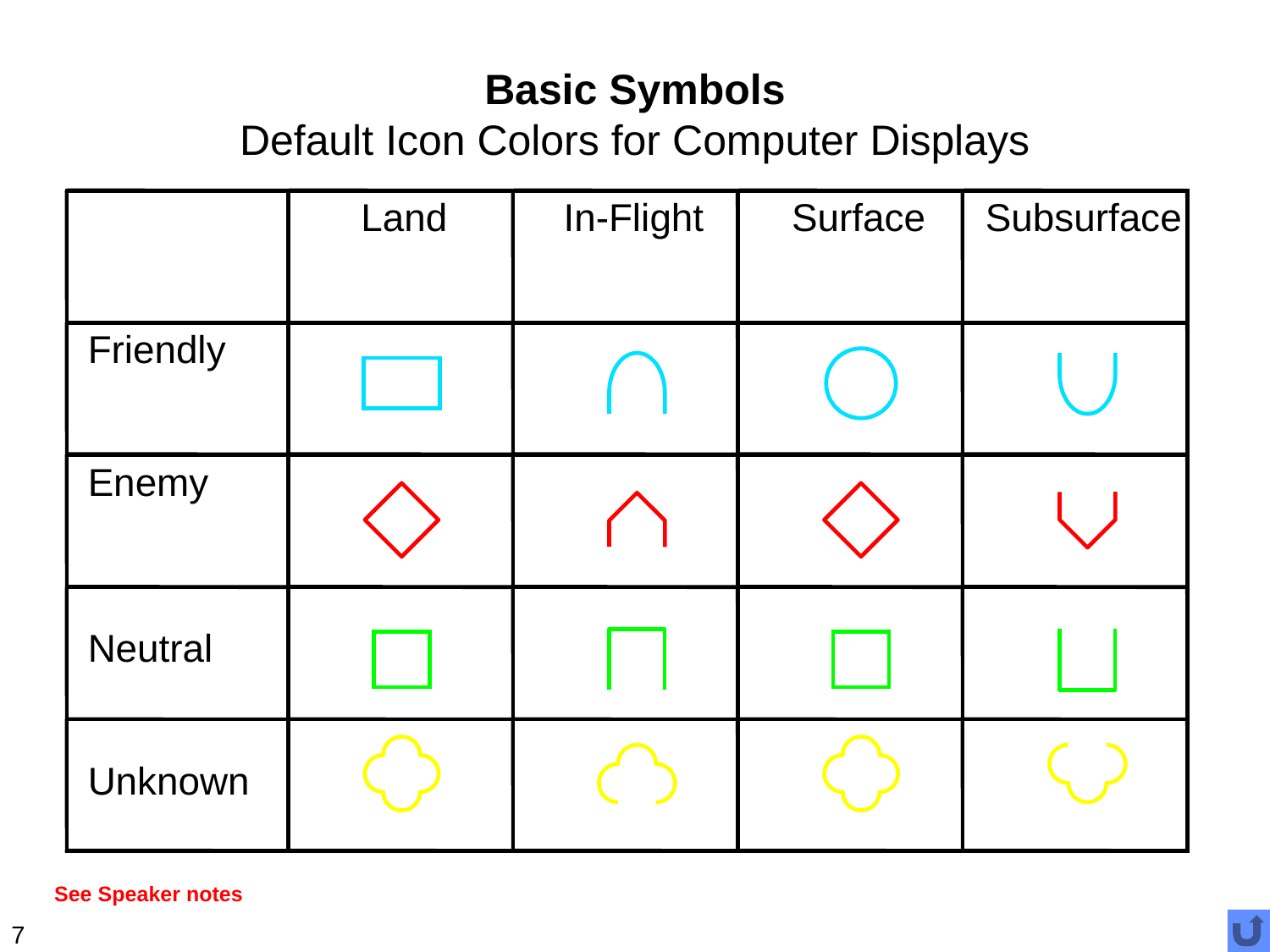

# Basic Symbols Default Icon Colors for Computer Displays

Land
In-Flight
Surface
Subsurface

Friendly

Enemy

Neutral

Unknown

See Speaker notes
7